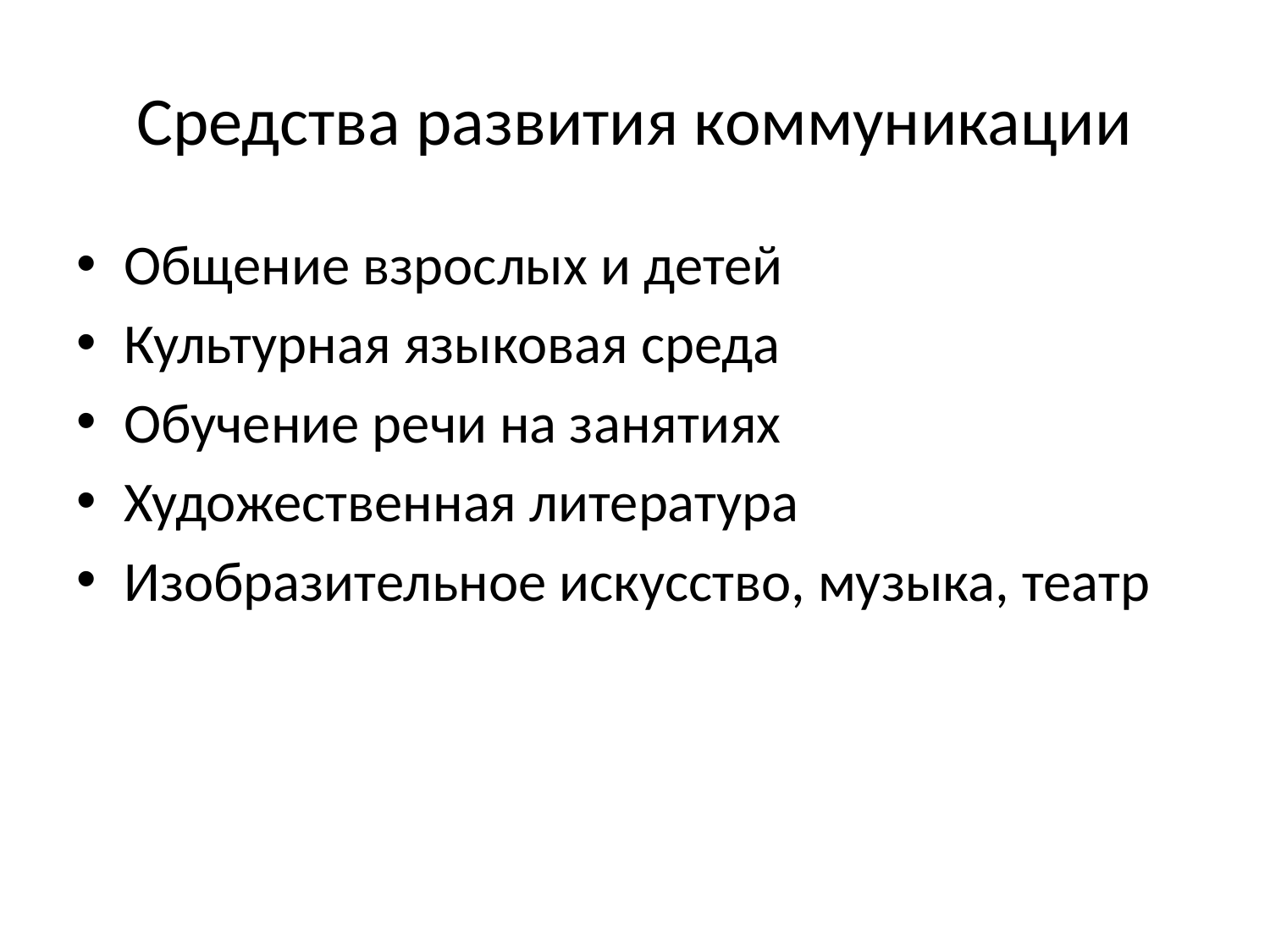

# Средства развития коммуникации
Общение взрослых и детей
Культурная языковая среда
Обучение речи на занятиях
Художественная литература
Изобразительное искусство, музыка, театр